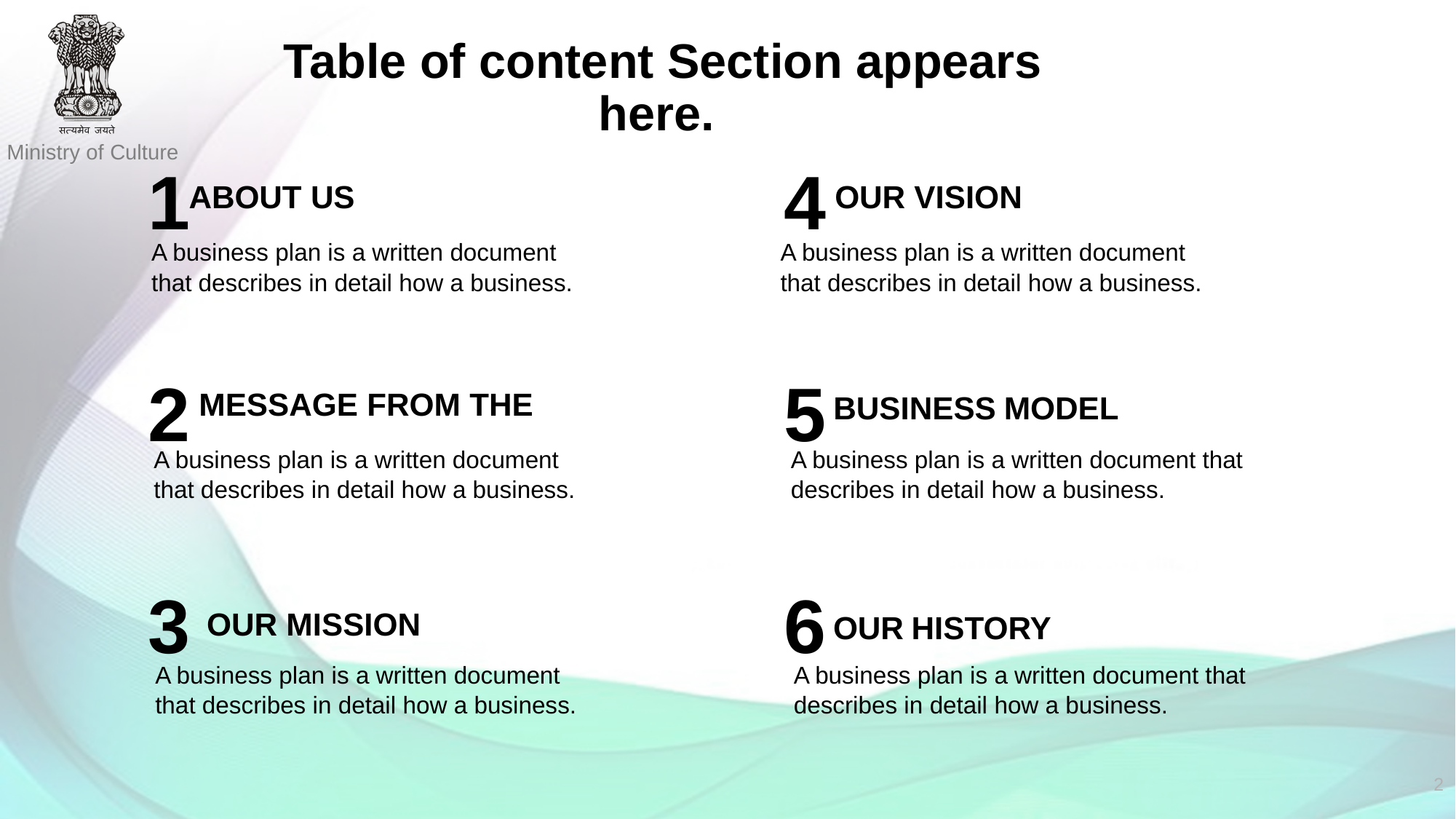

Table of content Section appears here.
1
4
ABOUT US
OUR VISION
A business plan is a written document that describes in detail how a business.
A business plan is a written document that describes in detail how a business.
2
5
BUSINESS MODEL
MESSAGE FROM THE
A business plan is a written document that describes in detail how a business.
A business plan is a written document that describes in detail how a business.
3
6
OUR HISTORY
OUR MISSION
A business plan is a written document that describes in detail how a business.
A business plan is a written document that describes in detail how a business.
2